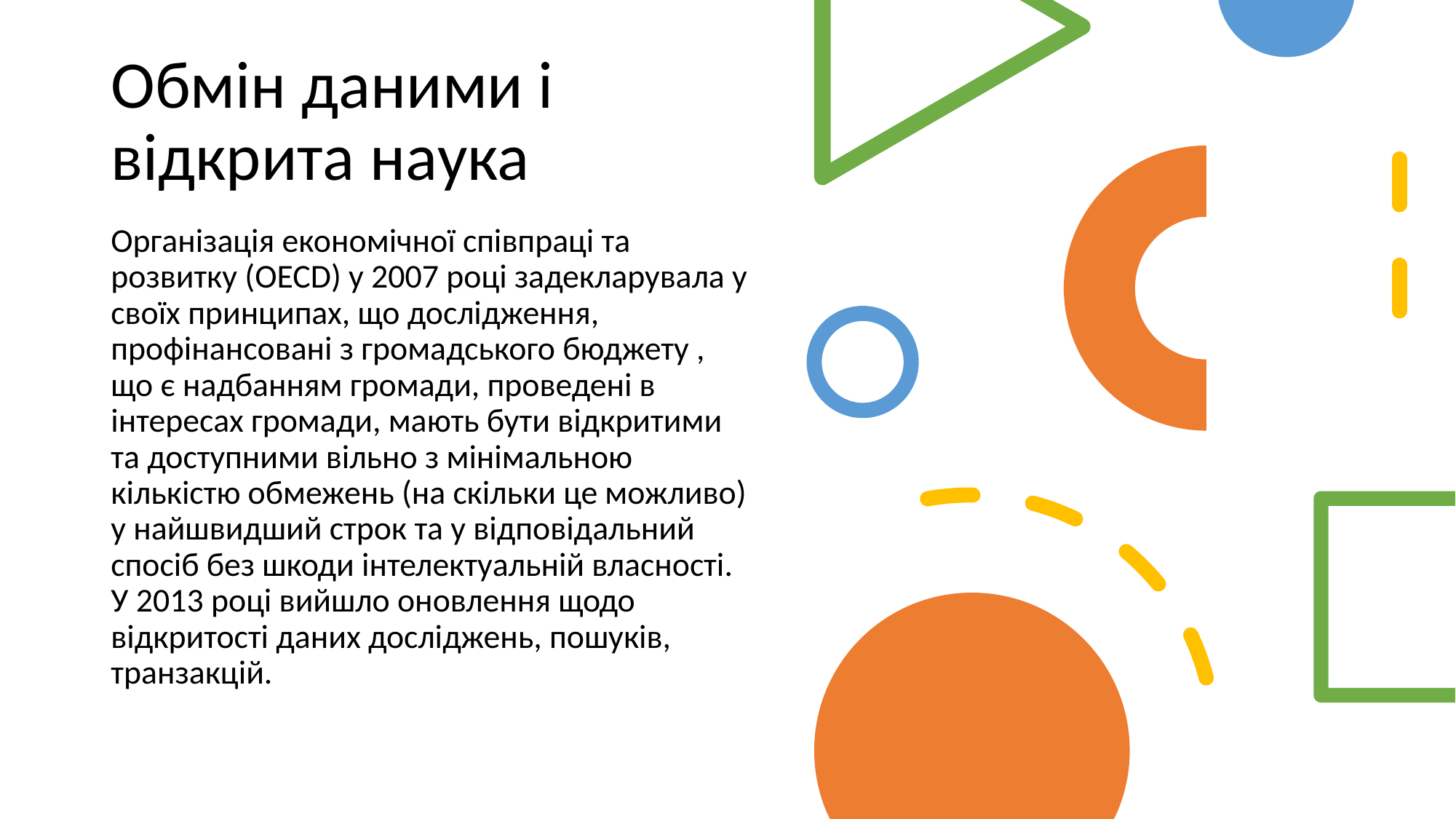

# Обмін даними і відкрита наука

Організація економічної співпраці та розвитку (OECD) у 2007 році задекларувала у своїх принципах, що дослідження, профінансовані з громадського бюджету , що є надбанням громади, проведені в інтересах громади, мають бути відкритими та доступними вільно з мінімальною кількістю обмежень (на скільки це можливо) у найшвидший строк та у відповідальний спосіб без шкоди інтелектуальній власності. У 2013 році вийшло оновлення щодо відкритості даних досліджень, пошуків, транзакцій.